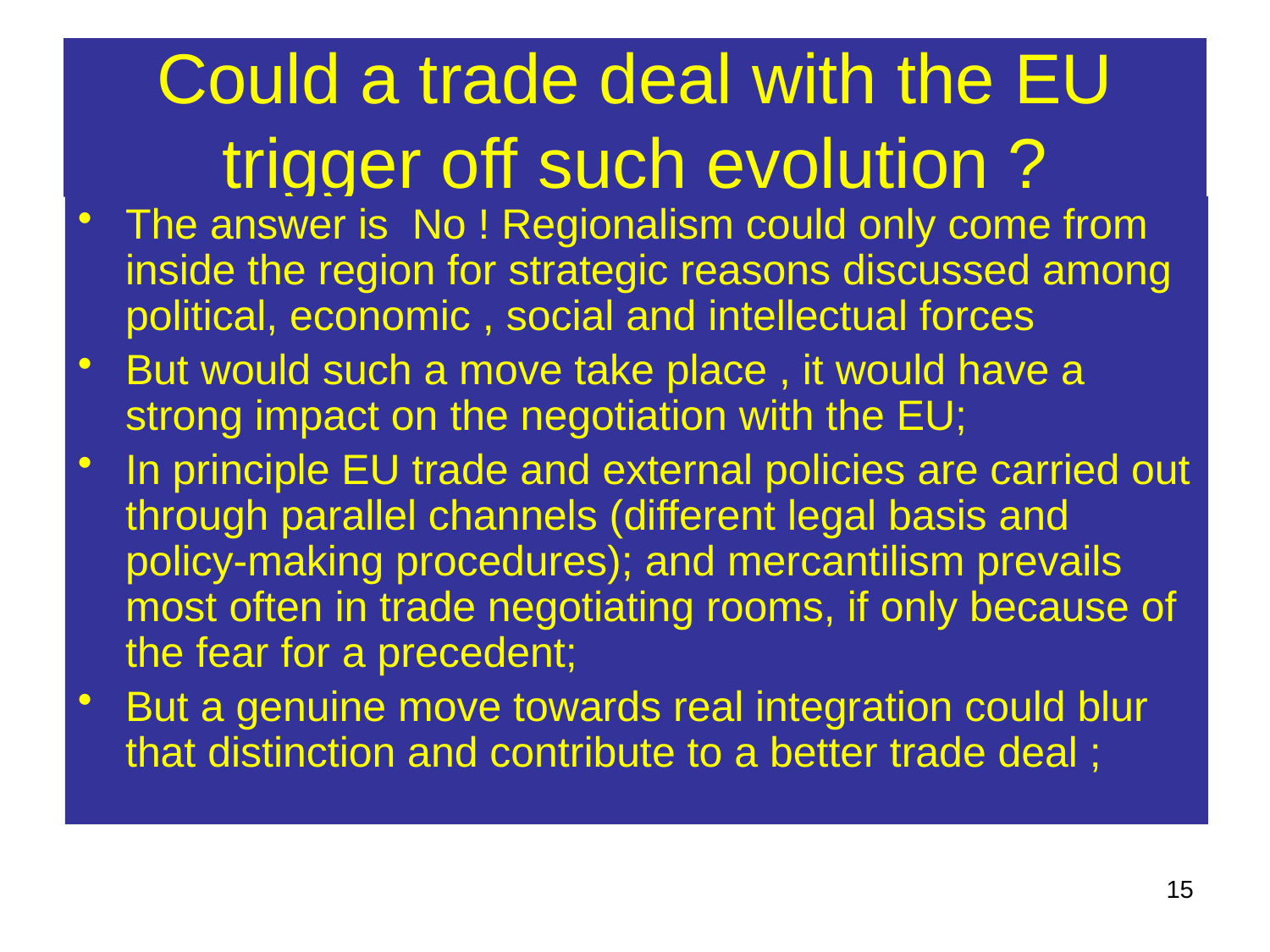

# Could a trade deal with the EU trigger off such evolution ?
The answer is  No ! Regionalism could only come from inside the region for strategic reasons discussed among political, economic , social and intellectual forces
But would such a move take place , it would have a strong impact on the negotiation with the EU;
In principle EU trade and external policies are carried out through parallel channels (different legal basis and policy-making procedures); and mercantilism prevails most often in trade negotiating rooms, if only because of the fear for a precedent;
But a genuine move towards real integration could blur that distinction and contribute to a better trade deal ;

15